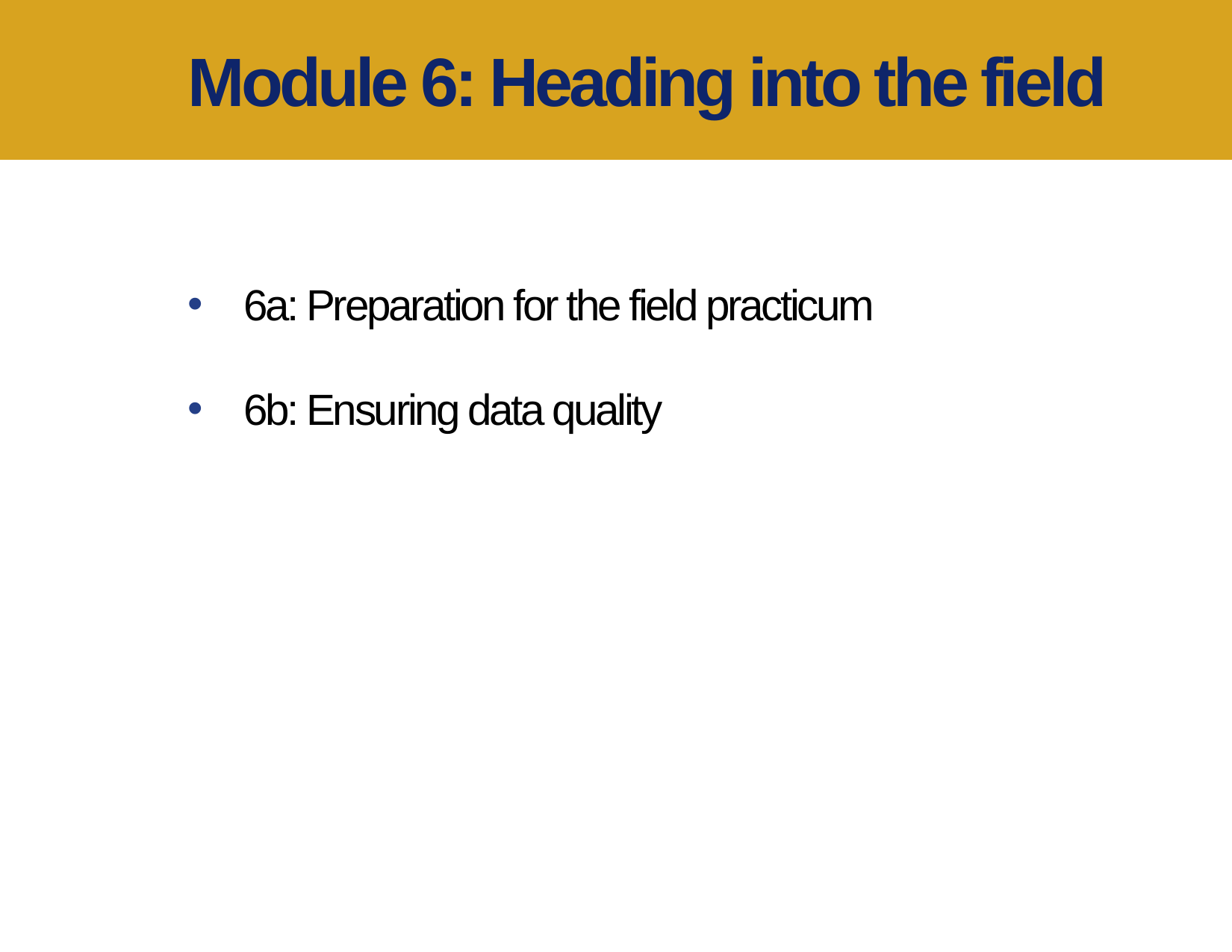

Module 6: Heading into the field
6a: Preparation for the field practicum

6b: Ensuring data quality